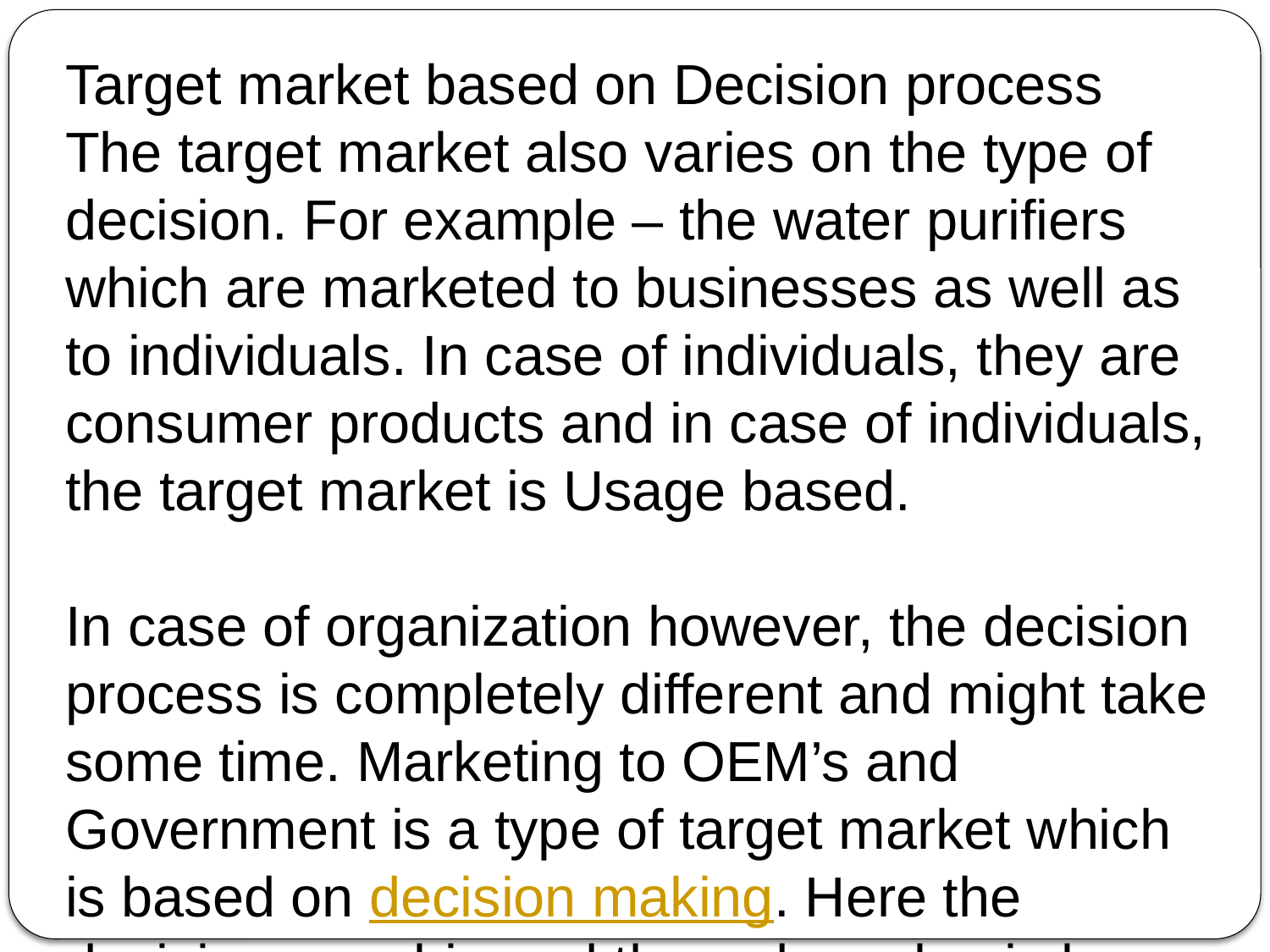

Target market based on Decision process
The target market also varies on the type of decision. For example – the water purifiers which are marketed to businesses as well as to individuals. In case of individuals, they are consumer products and in case of individuals, the target market is Usage based.

In case of organization however, the decision process is completely different and might take some time. Marketing to OEM’s and Government is a type of target market which is based on decision making. Here the decisions are big and the order value is large. But the decision making is slow and tedious also.